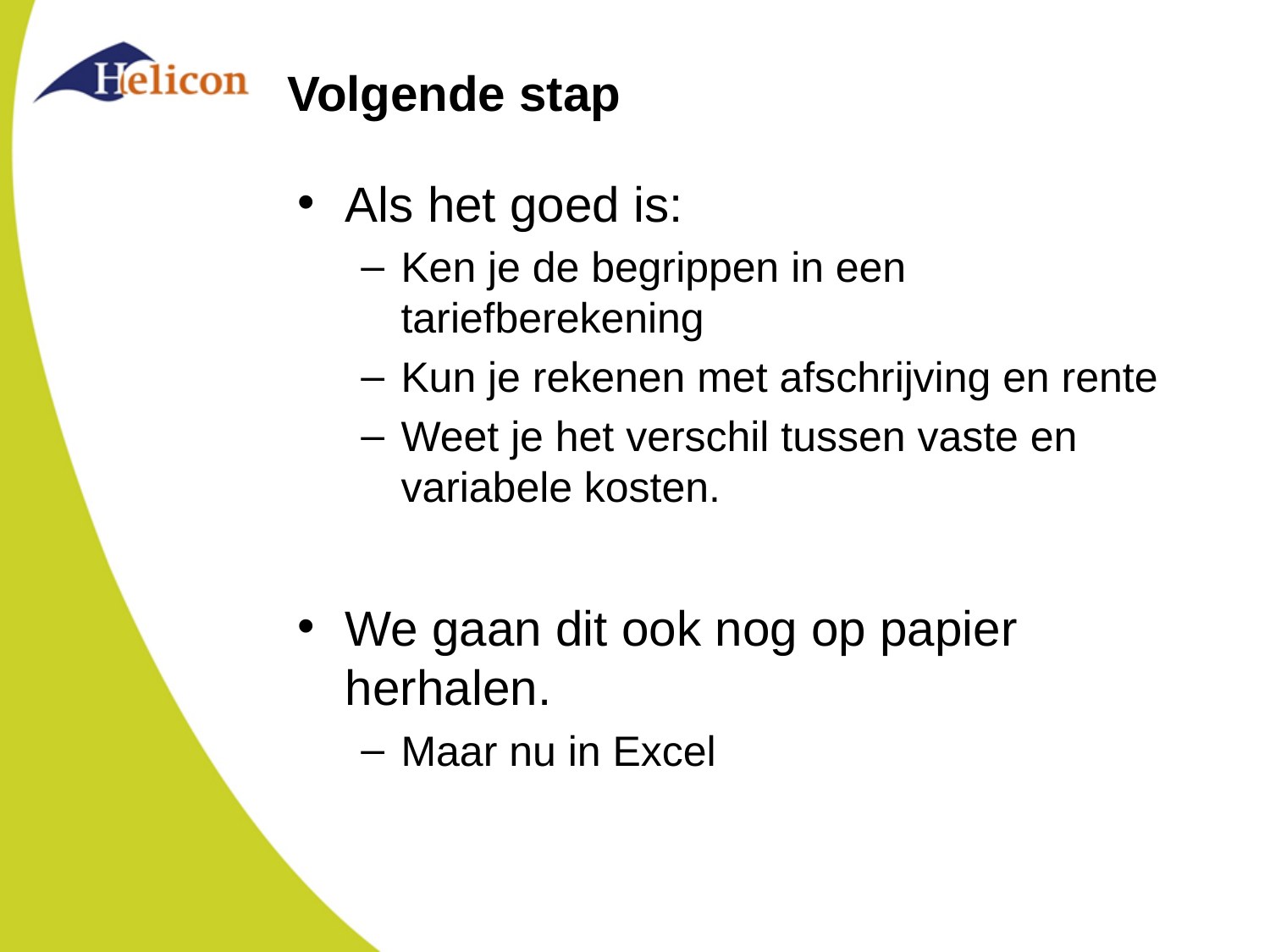

# Volgende stap
Als het goed is:
Ken je de begrippen in een tariefberekening
Kun je rekenen met afschrijving en rente
Weet je het verschil tussen vaste en variabele kosten.

We gaan dit ook nog op papier herhalen.
Maar nu in Excel